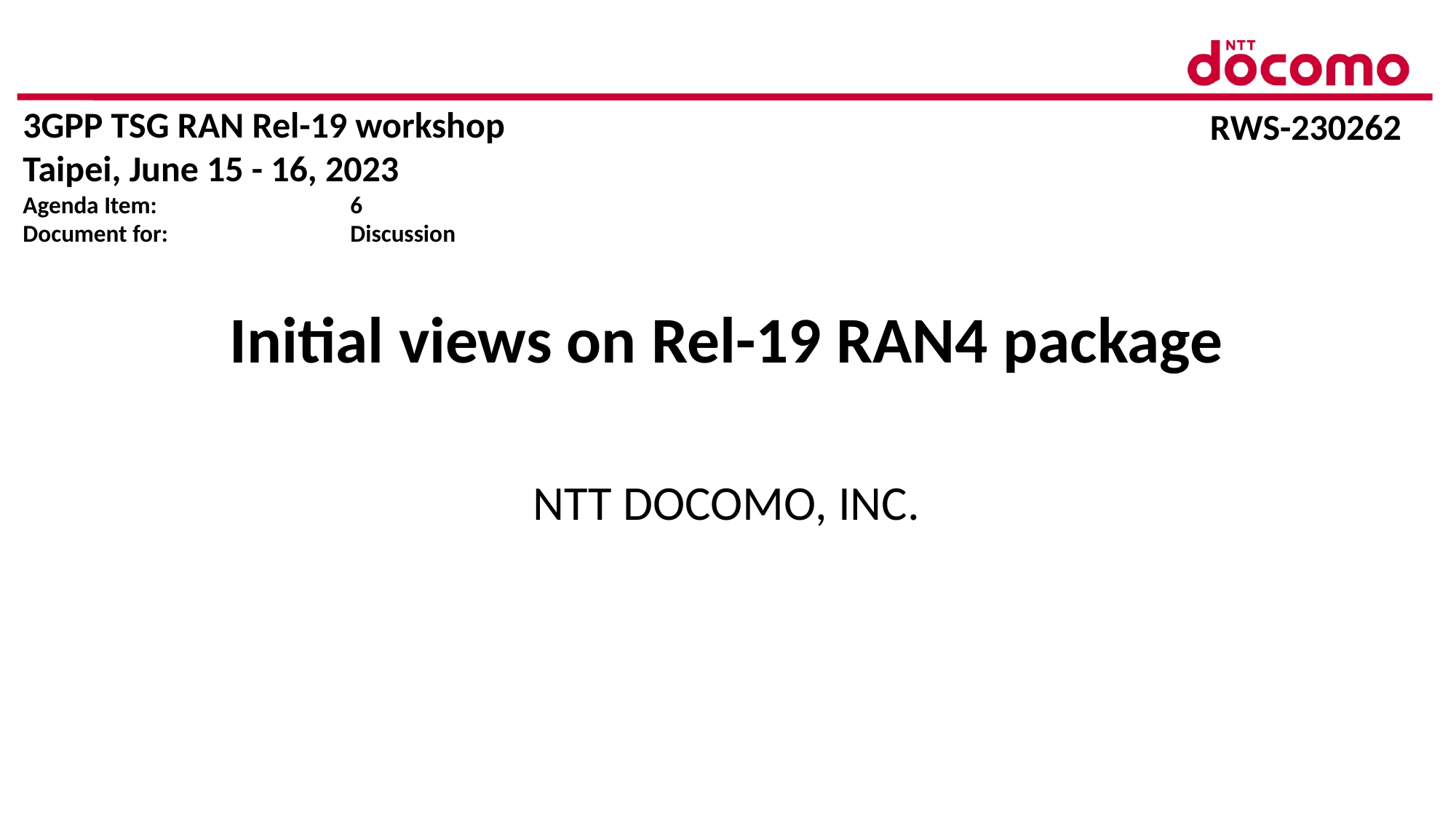

3GPP TSG RAN Rel-19 workshop
Taipei, June 15 - 16, 2023
Agenda Item:		6
Document for:		Discussion
RWS-230262
# Initial views on Rel-19 RAN4 package
NTT DOCOMO, INC.